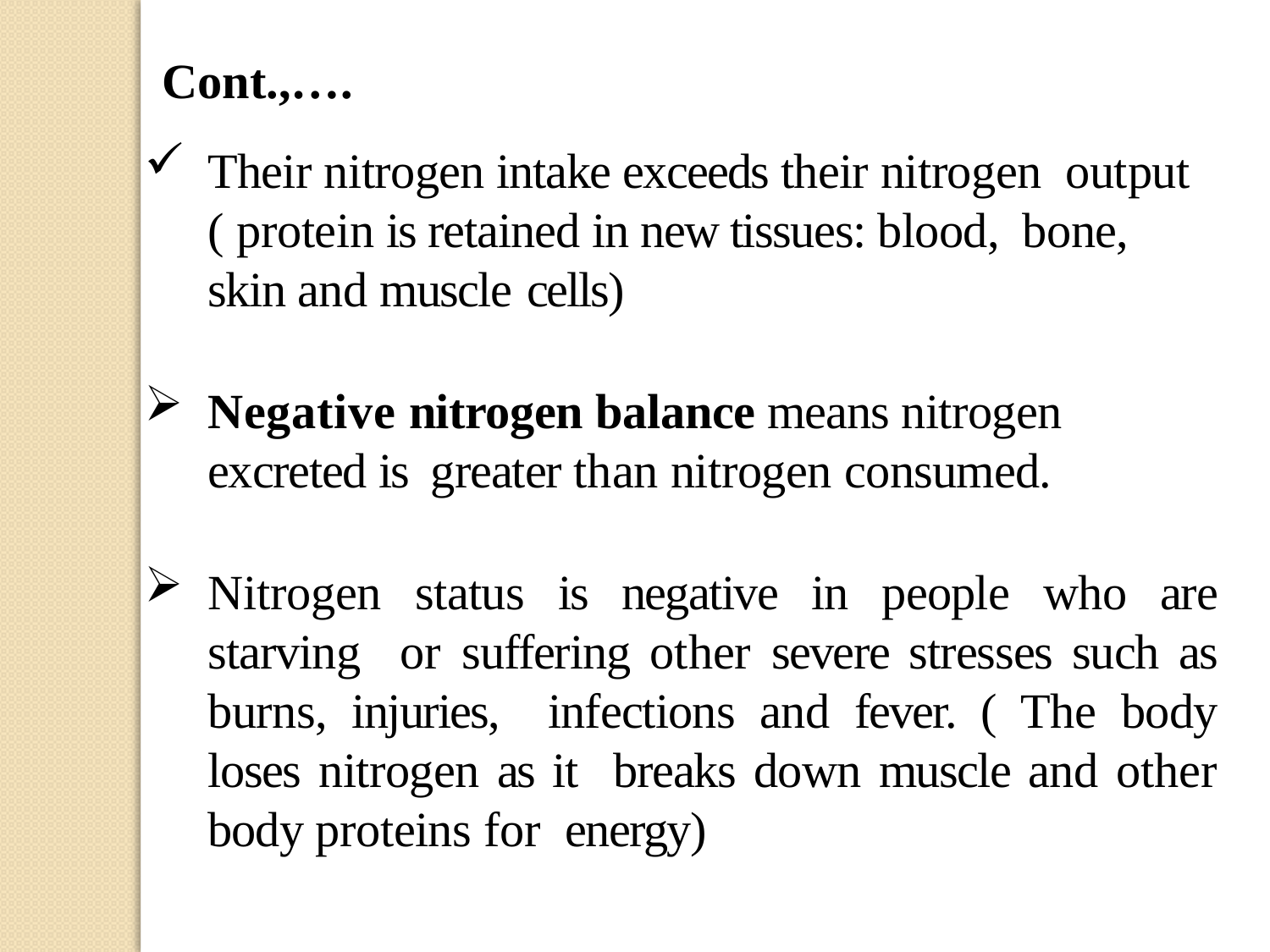

Cont.,….
Their nitrogen intake exceeds their nitrogen  output  ( protein is retained in new tissues: blood,  bone, skin and muscle cells)

Negative nitrogen balance means nitrogen excreted is  greater than nitrogen consumed.

Nitrogen status is negative in people who are starving  or suffering other severe stresses such as burns, injuries,  infections and fever. ( The body loses nitrogen as it  breaks down muscle and other body proteins for  energy)